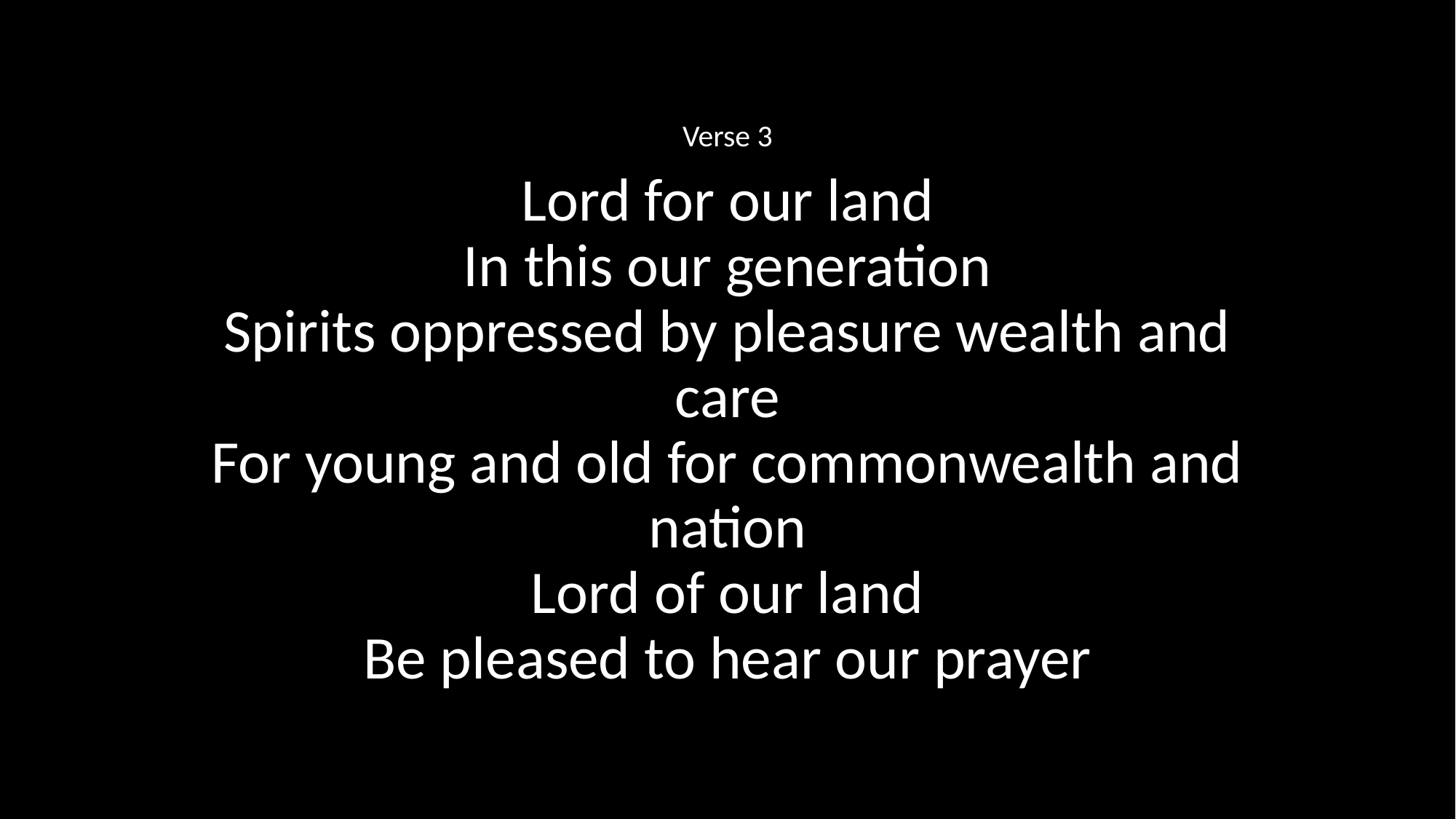

Verse 3
Lord for our land
In this our generation
Spirits oppressed by pleasure wealth and care
For young and old for commonwealth and nation
Lord of our land
Be pleased to hear our prayer